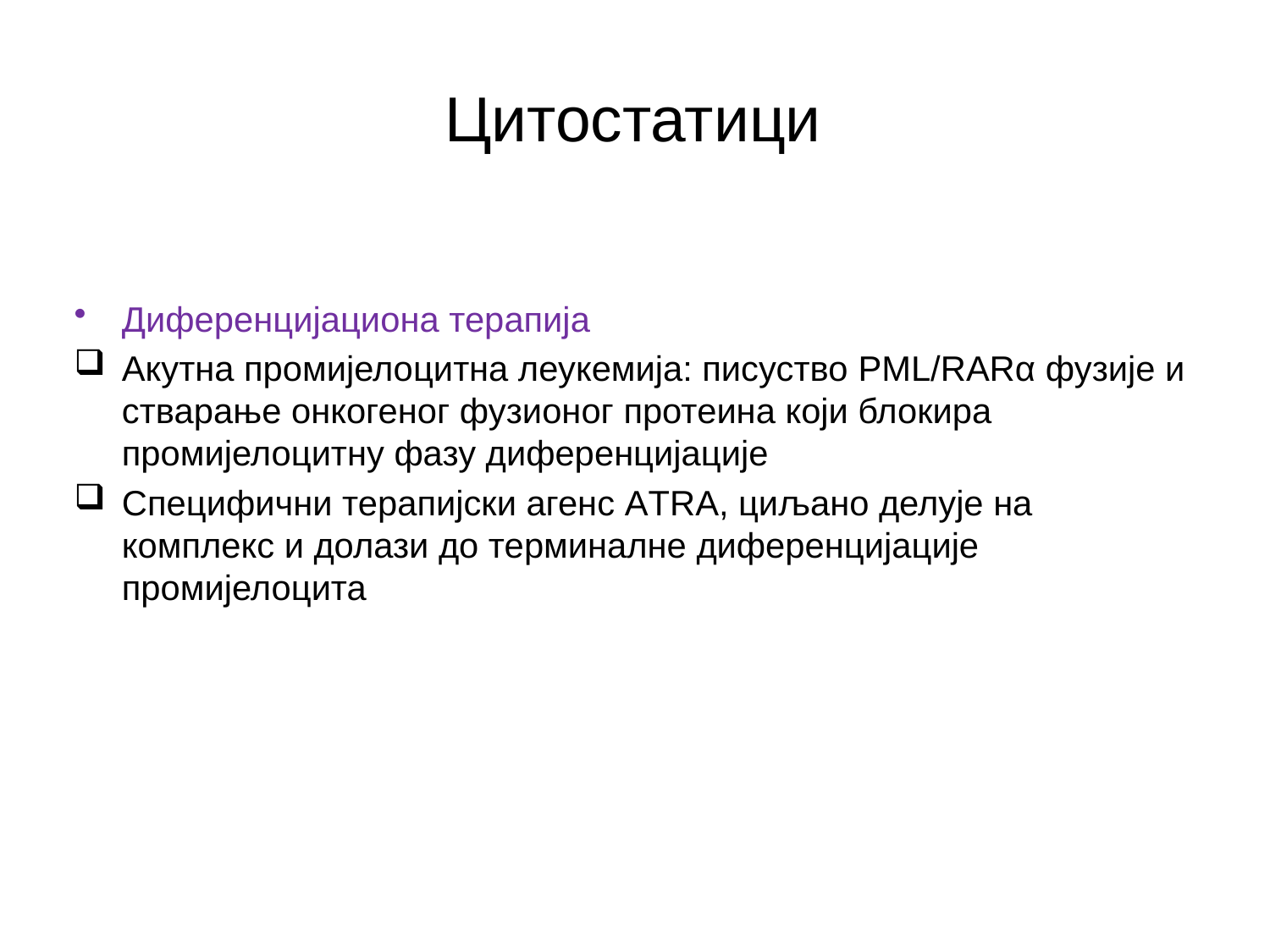

# Цитостатици

Диференцијациона терапија
Акутна промијелоцитна леукемија: писуство PML/RARα фузије и стварање онкогеног фузионог протеина који блокира промијелоцитну фазу диференцијације
Специфични терапијски агенс АTRA, циљано делује на комплекс и долази до терминалне диференцијације промијелоцита